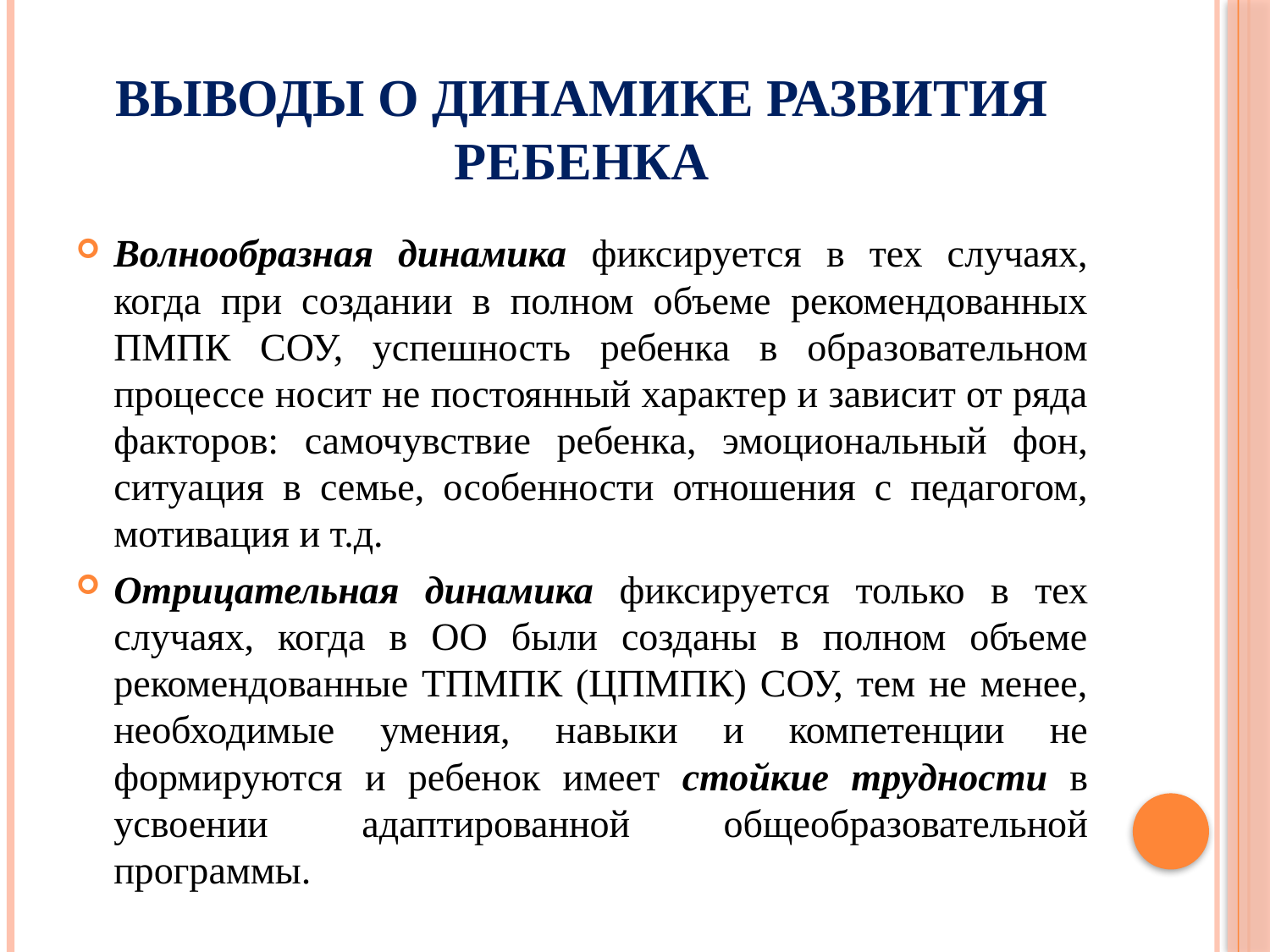

# Выводы о динамике развития ребенка
Волнообразная динамика фиксируется в тех случаях, когда при создании в полном объеме рекомендованных ПМПК СОУ, успешность ребенка в образовательном процессе носит не постоянный характер и зависит от ряда факторов: самочувствие ребенка, эмоциональный фон, ситуация в семье, особенности отношения с педагогом, мотивация и т.д.
Отрицательная динамика фиксируется только в тех случаях, когда в ОО были созданы в полном объеме рекомендованные ТПМПК (ЦПМПК) СОУ, тем не менее, необходимые умения, навыки и компетенции не формируются и ребенок имеет стойкие трудности в усвоении адаптированной общеобразовательной программы.